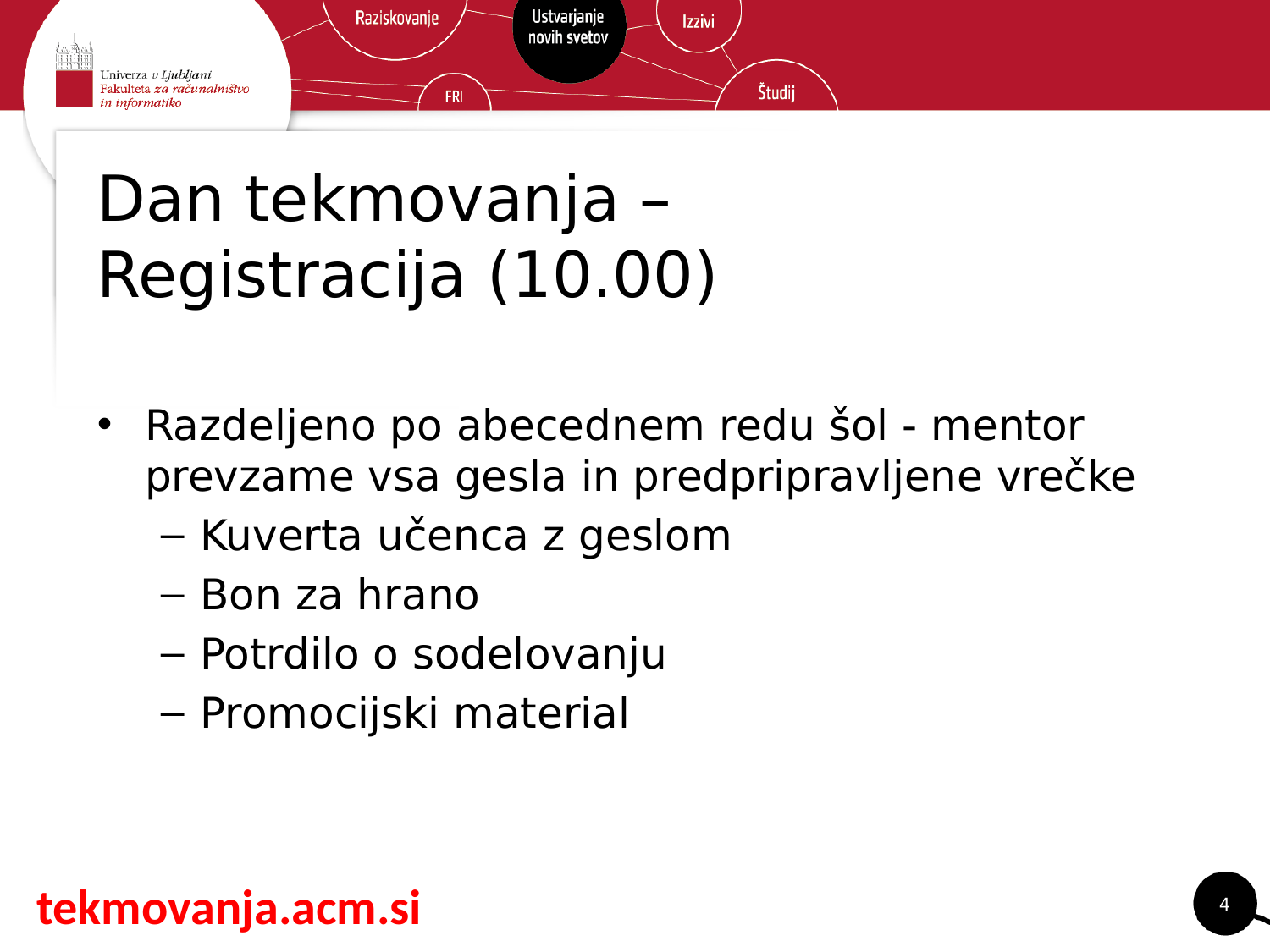

# Dan tekmovanja – Registracija (10.00)
Razdeljeno po abecednem redu šol - mentor prevzame vsa gesla in predpripravljene vrečke
Kuverta učenca z geslom
Bon za hrano
Potrdilo o sodelovanju
Promocijski material
tekmovanja.acm.si
4